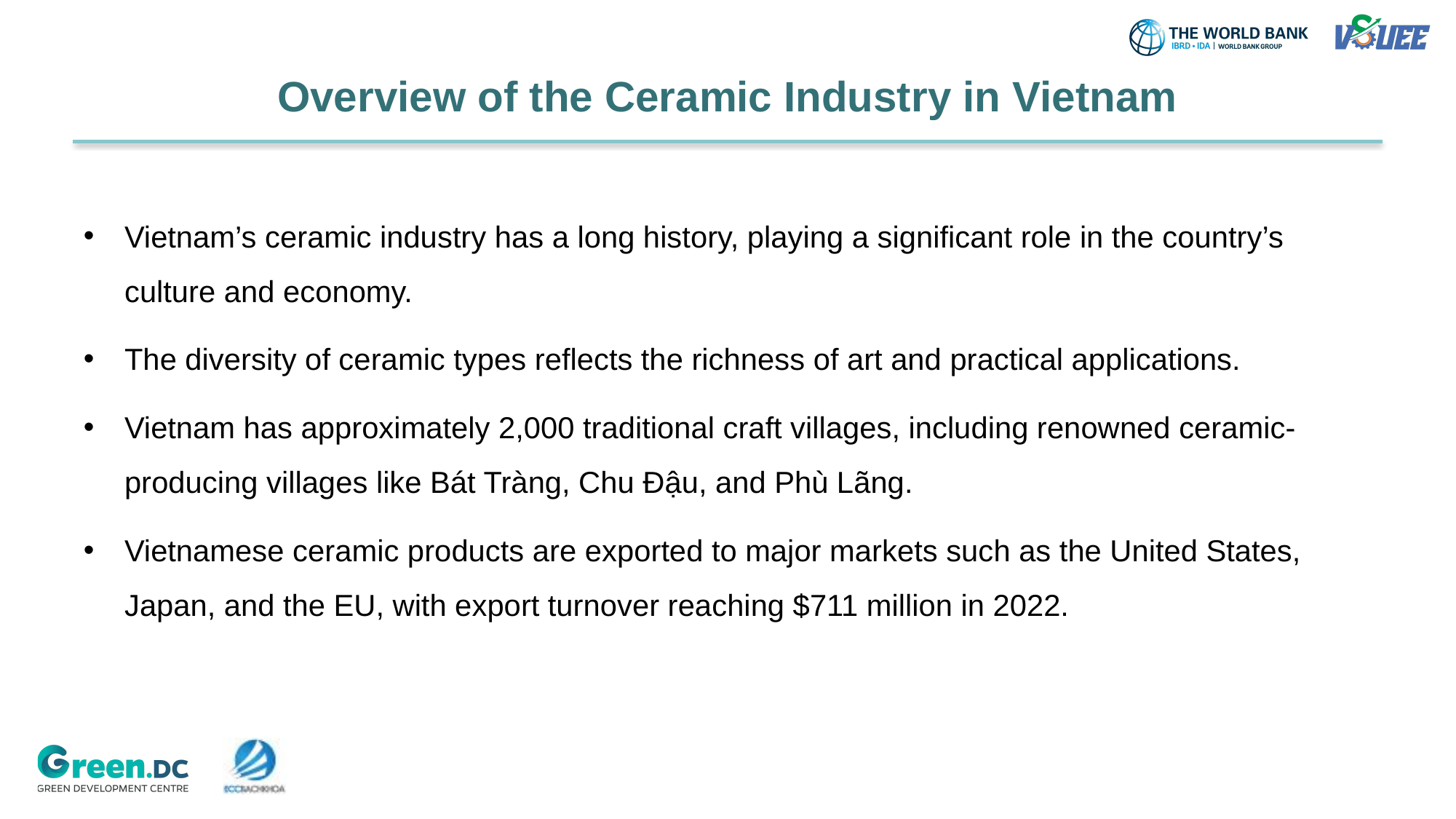

# Overview of the Ceramic Industry in Vietnam
Vietnam’s ceramic industry has a long history, playing a significant role in the country’s culture and economy.
The diversity of ceramic types reflects the richness of art and practical applications.
Vietnam has approximately 2,000 traditional craft villages, including renowned ceramic-producing villages like Bát Tràng, Chu Đậu, and Phù Lãng.
Vietnamese ceramic products are exported to major markets such as the United States, Japan, and the EU, with export turnover reaching $711 million in 2022.